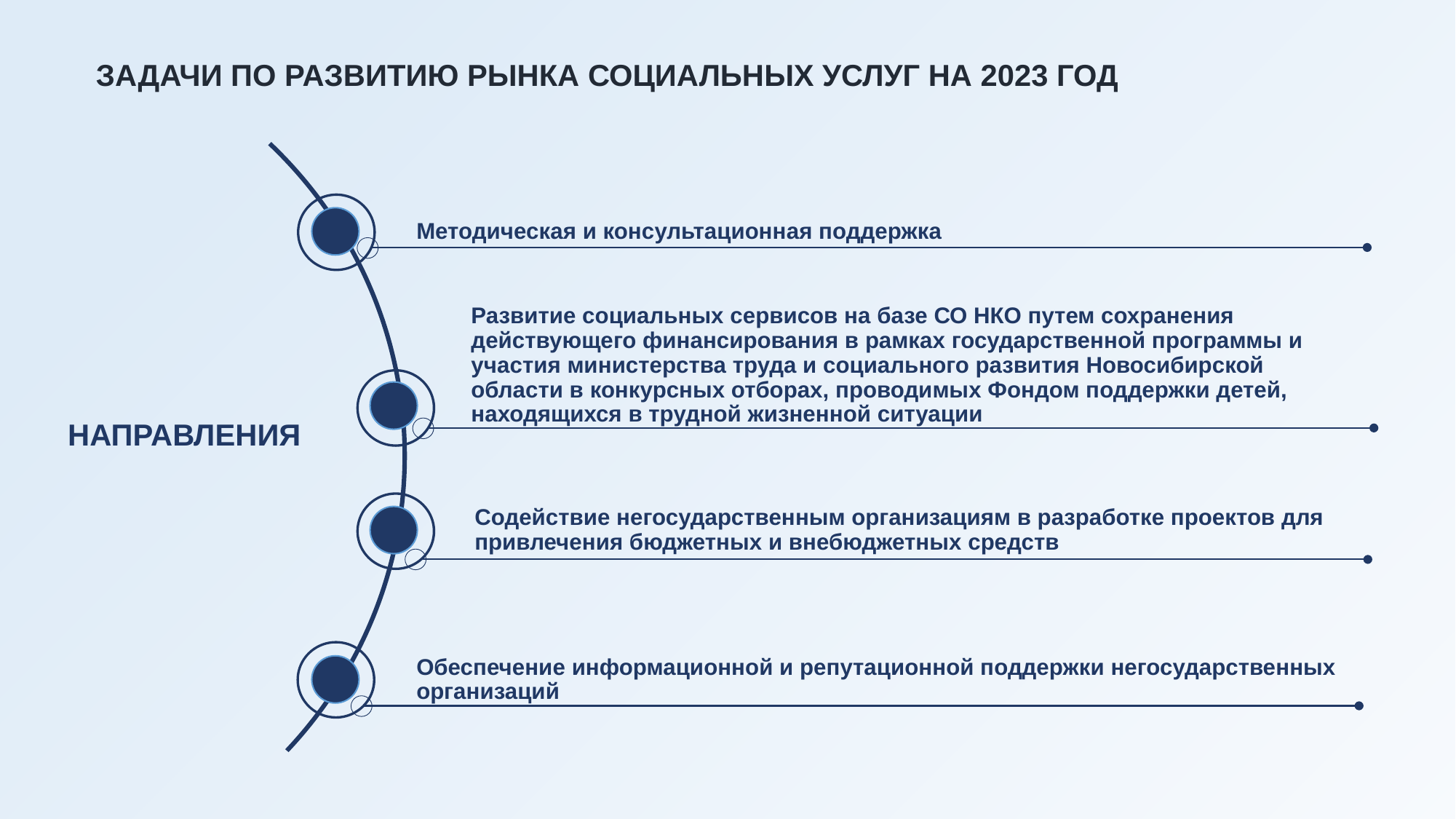

Методическая и консультационная поддержка

Развитие социальных сервисов на базе СО НКО путем сохранения действующего финансирования в рамках государственной программы и участия министерства труда и социального развития Новосибирской области в конкурсных отборах, проводимых Фондом поддержки детей, находящихся в трудной жизненной ситуации

Содействие негосударственным организациям в разработке проектов для привлечения бюджетных и внебюджетных средств

Обеспечение информационной и репутационной поддержки негосударственных организаций

ЗАДАЧИ ПО РАЗВИТИЮ РЫНКА СОЦИАЛЬНЫХ УСЛУГ НА 2023 ГОД

НАПРАВЛЕНИЯ